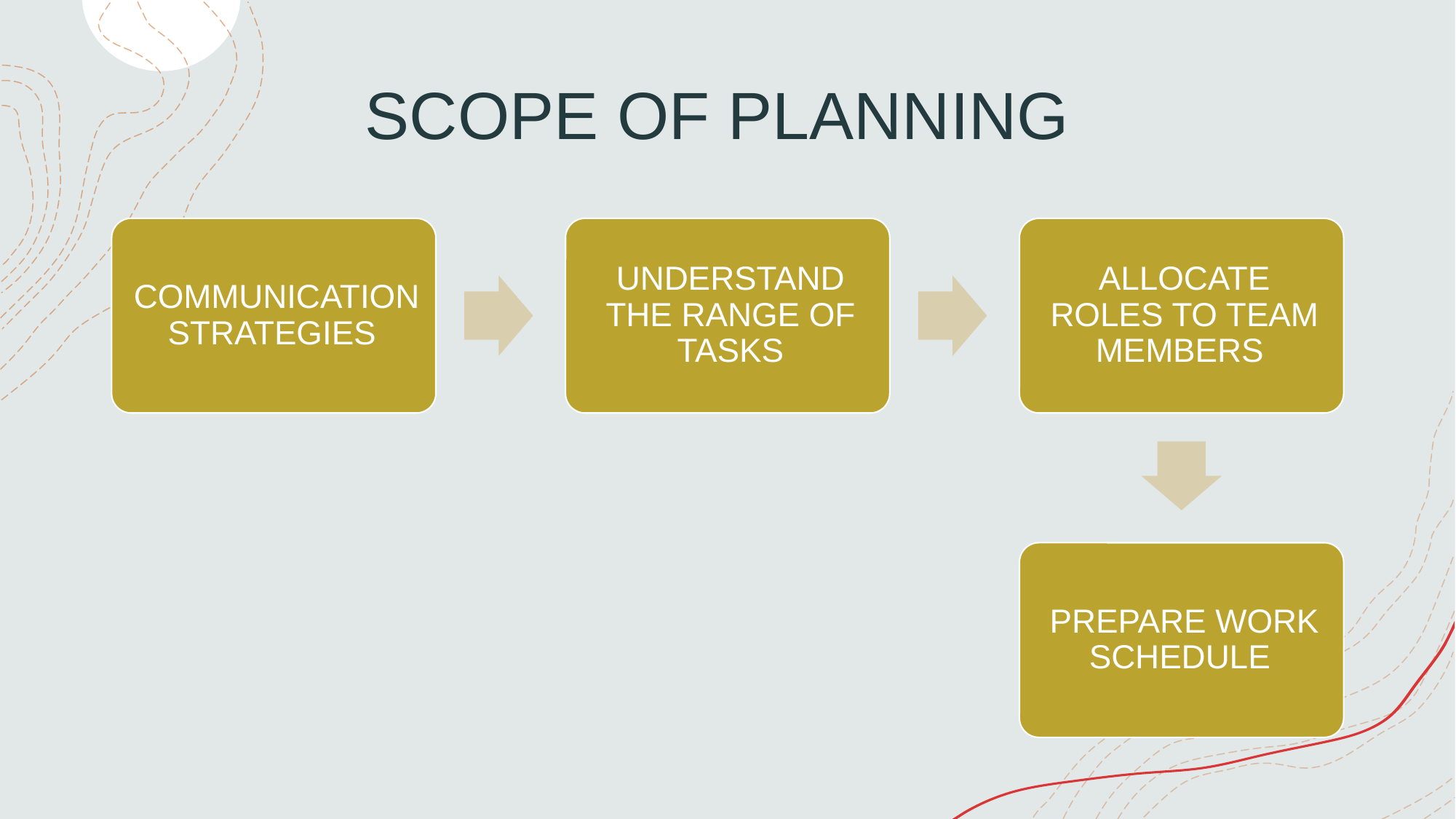

# SCOPE OF PLANNING
Communication strategies

Understand the range of tasks

Allocate roles to team members

Prepare work schedule